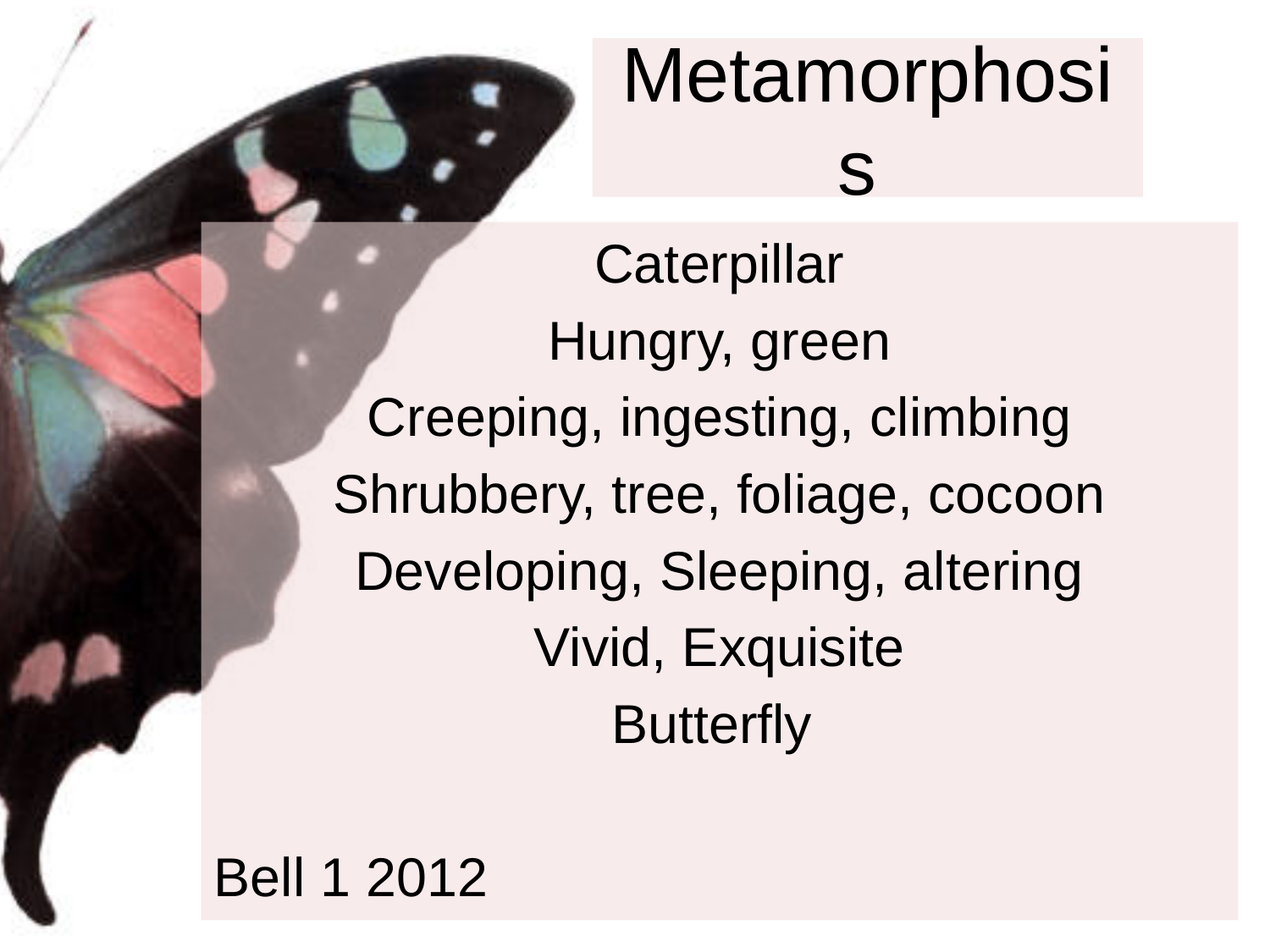

# Metamorphosis
Caterpillar
Hungry, green
Creeping, ingesting, climbing
Shrubbery, tree, foliage, cocoon
Developing, Sleeping, altering
Vivid, Exquisite
Butterfly

Bell 1 2012